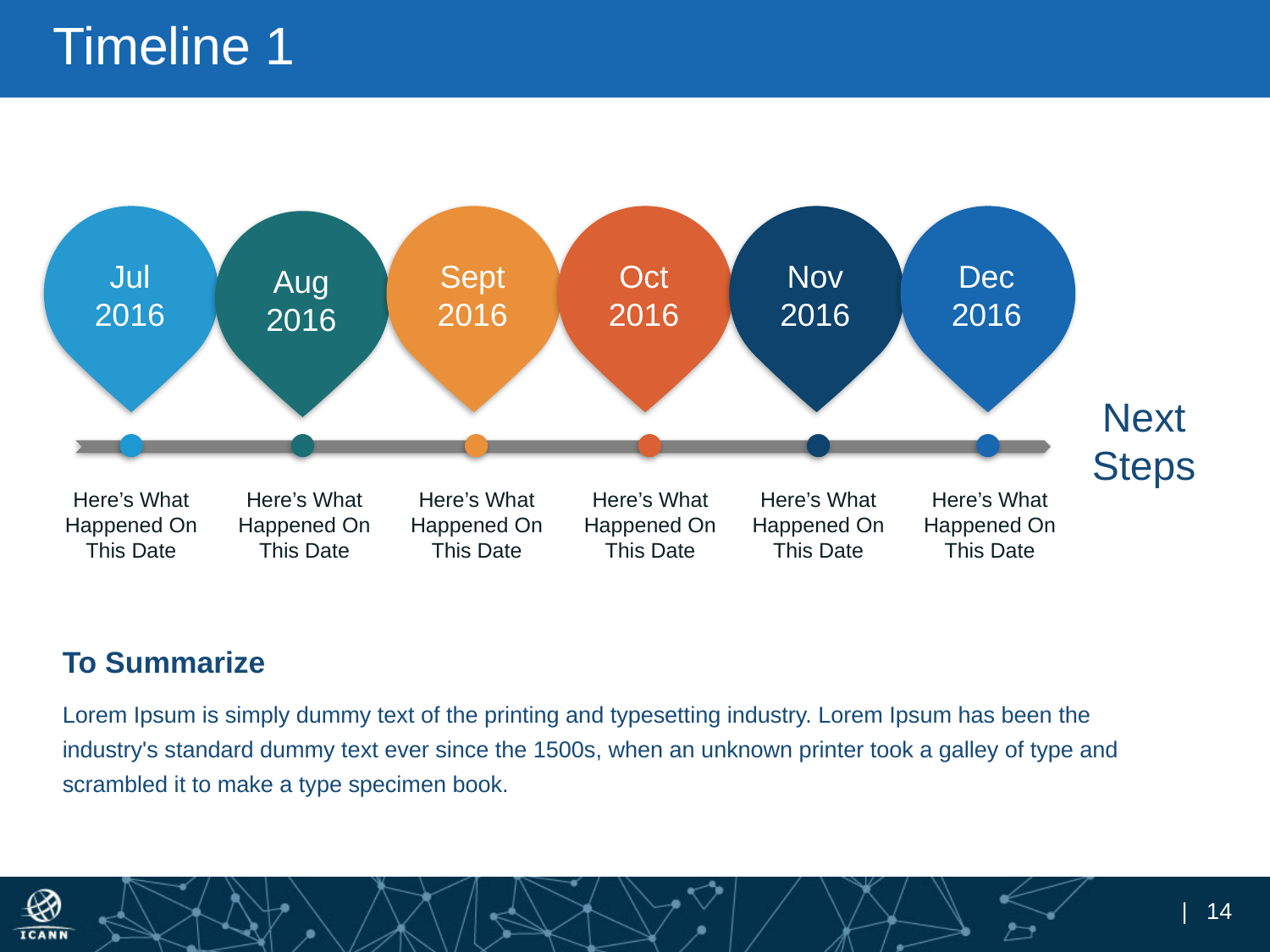

# Timeline 1

Jul
2016

Sept
2016

Oct
2016

Nov
2016

Dec
2016

Aug
2016

Next
Steps

Here’s What Happened On This Date
Here’s What Happened On This Date
Here’s What Happened On This Date
Here’s What Happened On This Date
Here’s What Happened On This Date
Here’s What Happened On This Date
To Summarize
Lorem Ipsum is simply dummy text of the printing and typesetting industry. Lorem Ipsum has been the industry's standard dummy text ever since the 1500s, when an unknown printer took a galley of type and scrambled it to make a type specimen book.